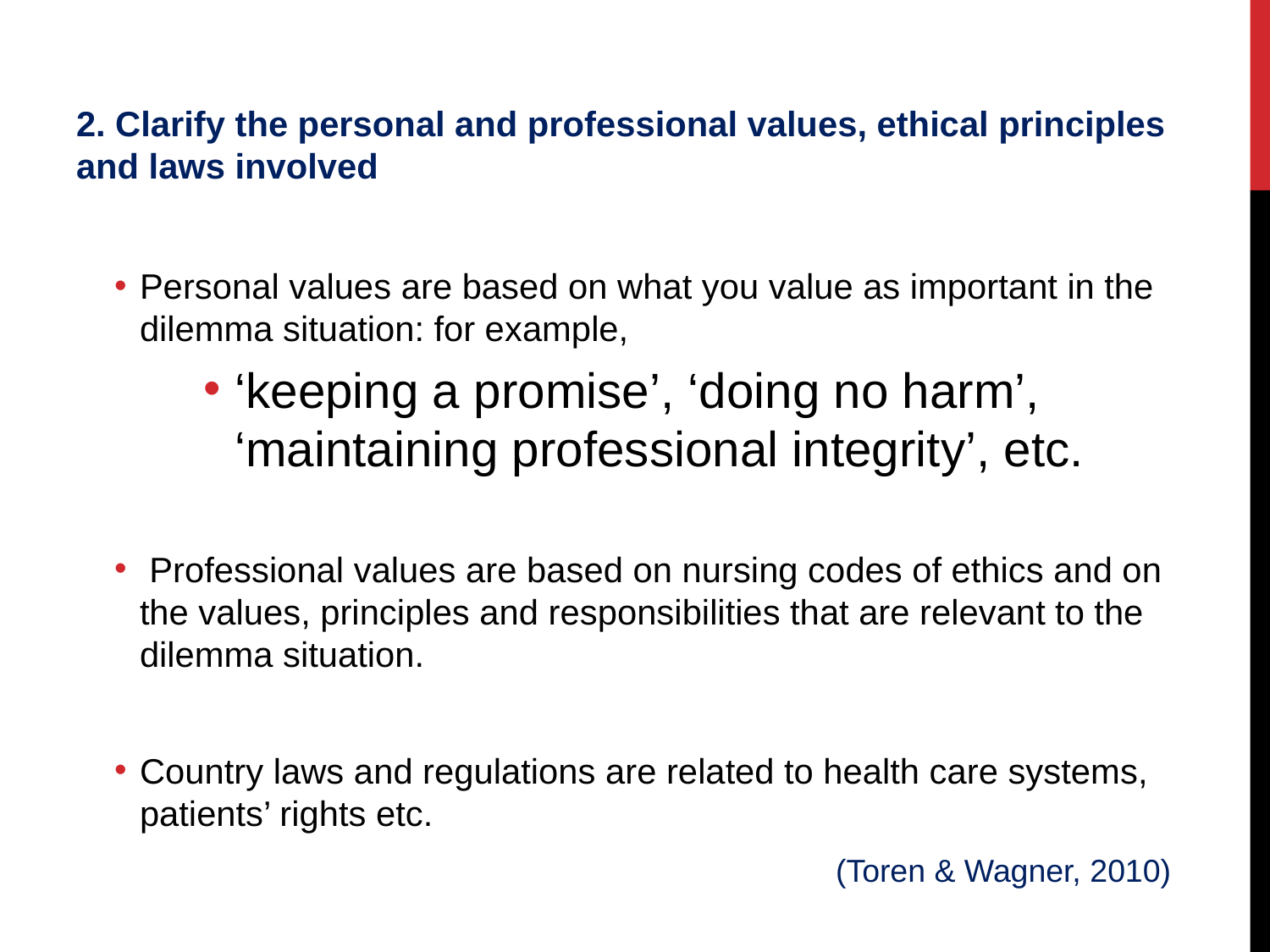

2. Clarify the personal and professional values, ethical principles and laws involved

Personal values are based on what you value as important in the dilemma situation: for example,
‘keeping a promise’, ‘doing no harm’, ‘maintaining professional integrity’, etc.

 Professional values are based on nursing codes of ethics and on the values, principles and responsibilities that are relevant to the dilemma situation.

Country laws and regulations are related to health care systems, patients’ rights etc.

(Toren & Wagner, 2010)